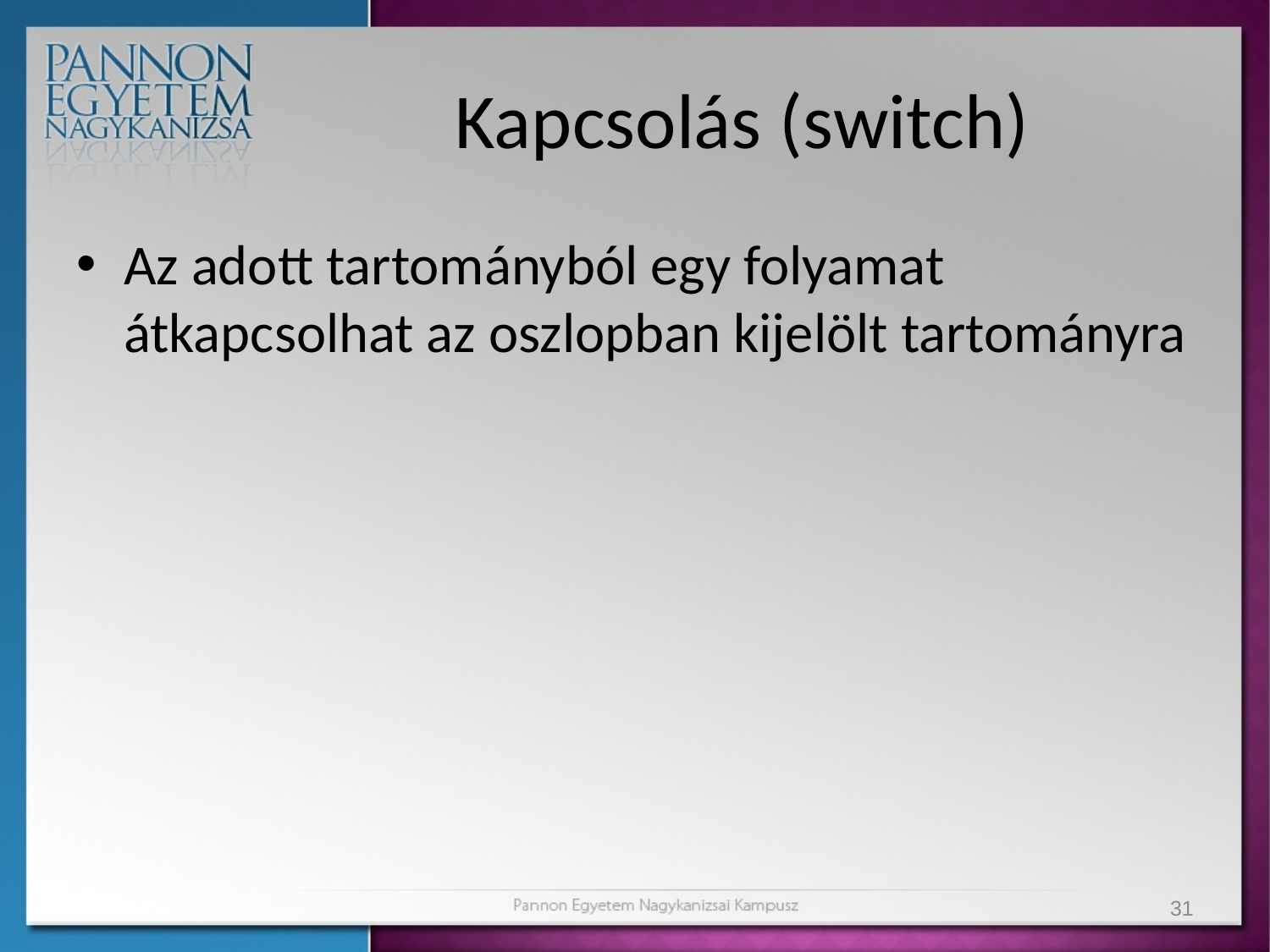

# Kapcsolás (switch)
Az adott tartományból egy folyamat átkapcsolhat az oszlopban kijelölt tartományra
31